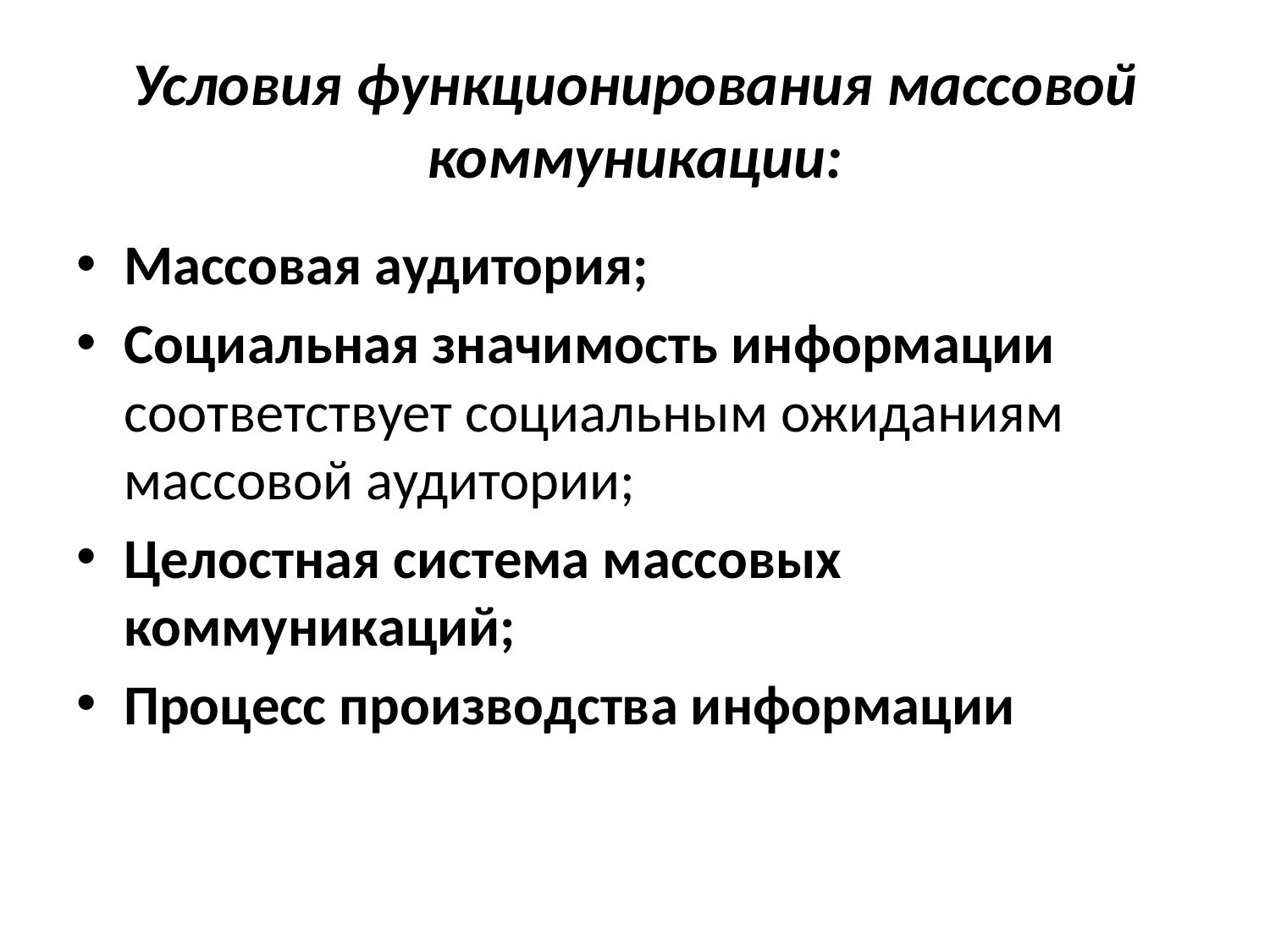

# Условия функционирования массовой коммуникации:
Массовая аудитория;
Социальная значимость информации соответствует социальным ожиданиям массовой аудитории;
Целостная система массовых коммуникаций;
Процесс производства информации